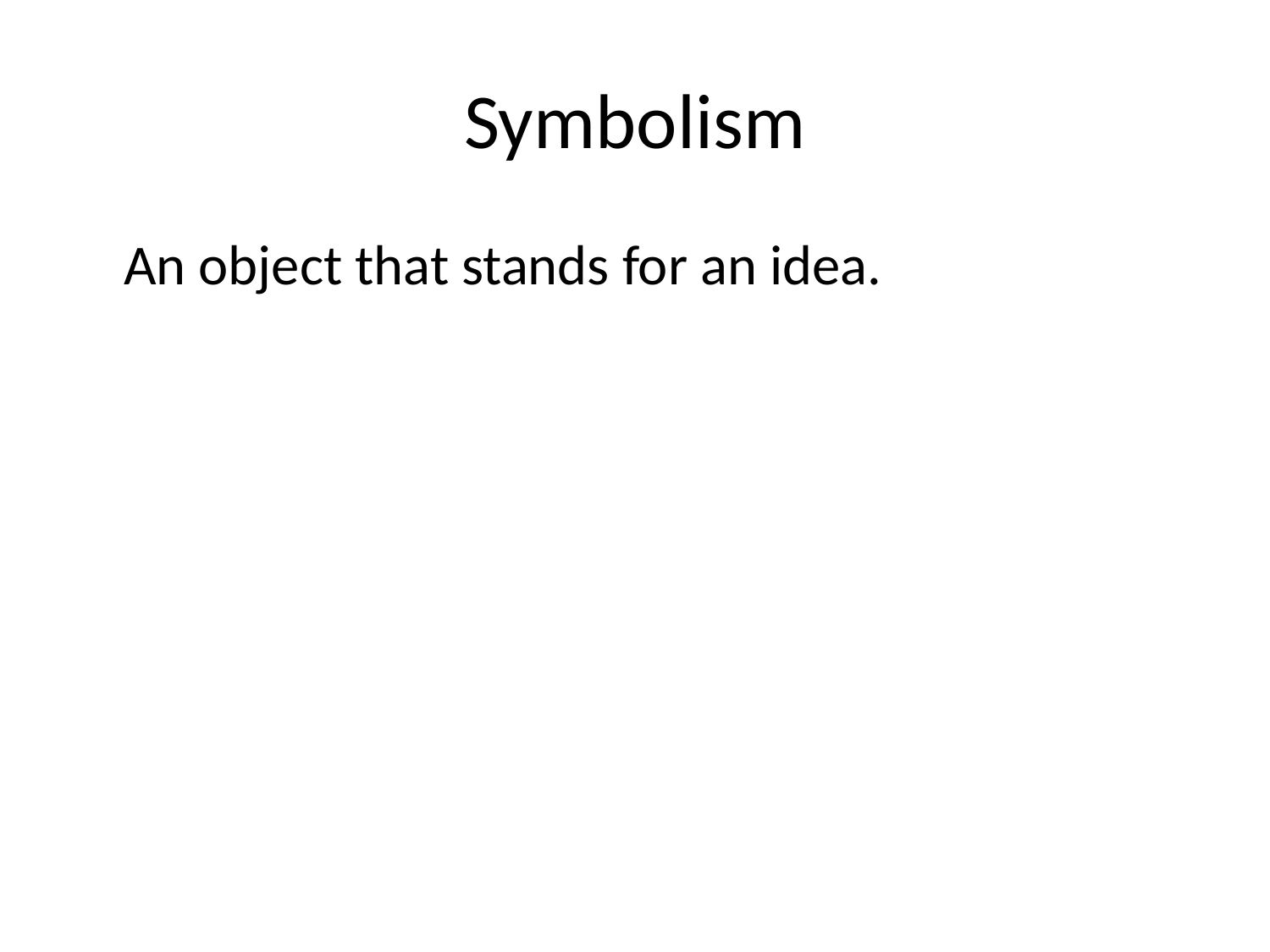

# Symbolism
	An object that stands for an idea.